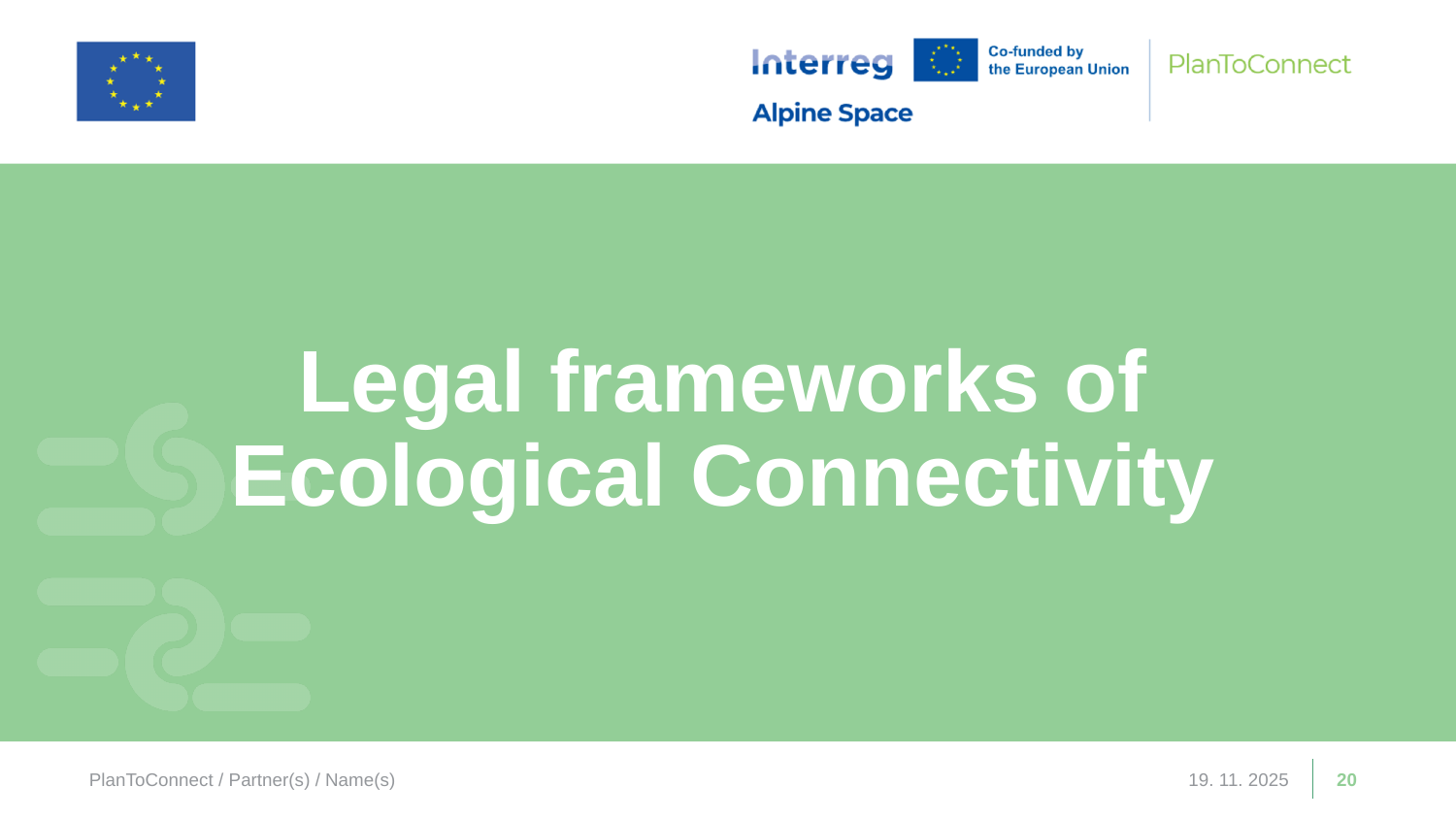

Legal frameworks of Ecological Connectivity
PlanToConnect / Partner(s) / Name(s)
19. 11. 2025
20